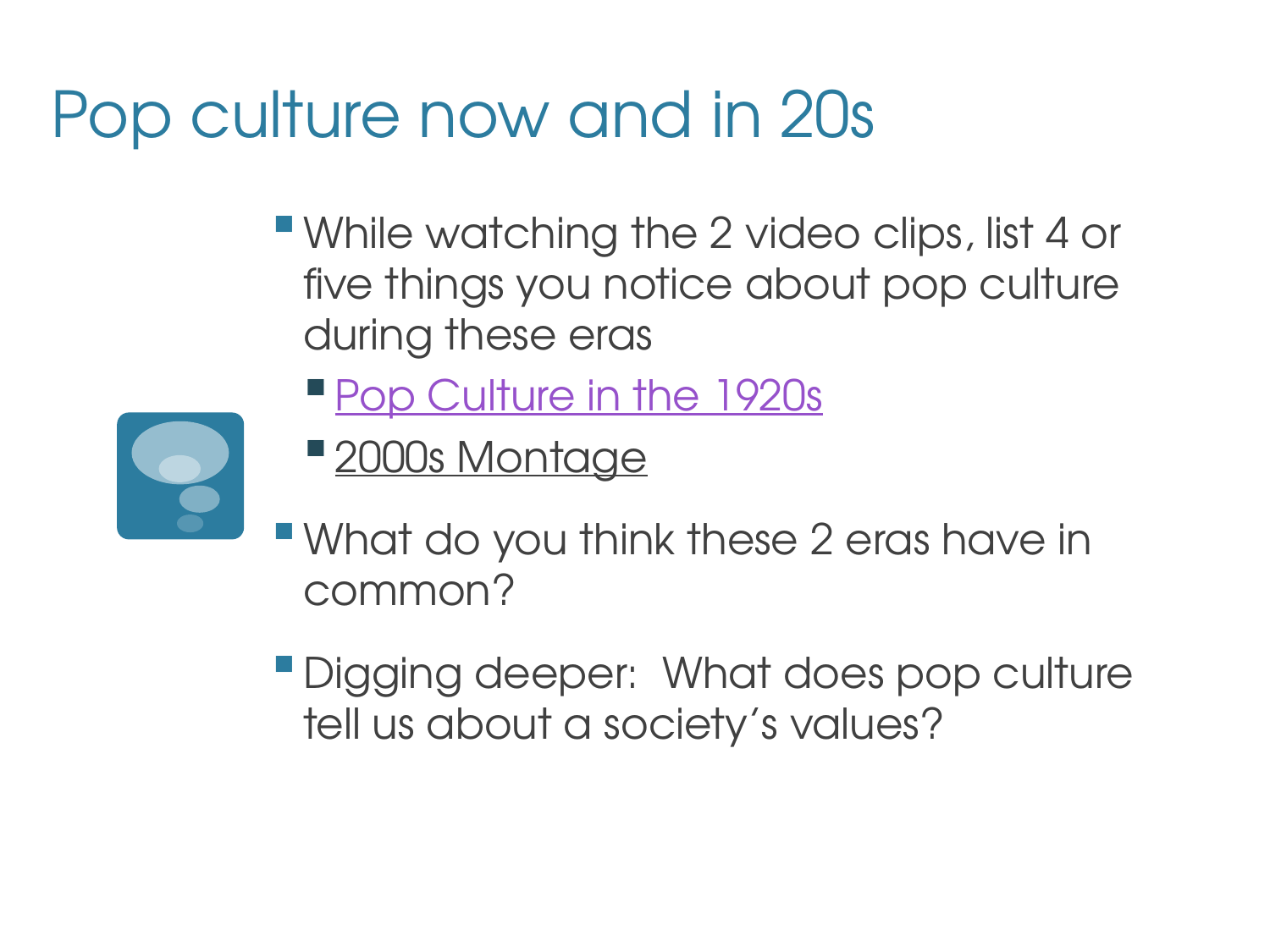

# Pop culture now and in 20s
While watching the 2 video clips, list 4 or five things you notice about pop culture during these eras
Pop Culture in the 1920s
2000s Montage
What do you think these 2 eras have in common?
Digging deeper:  What does pop culture tell us about a society’s values?